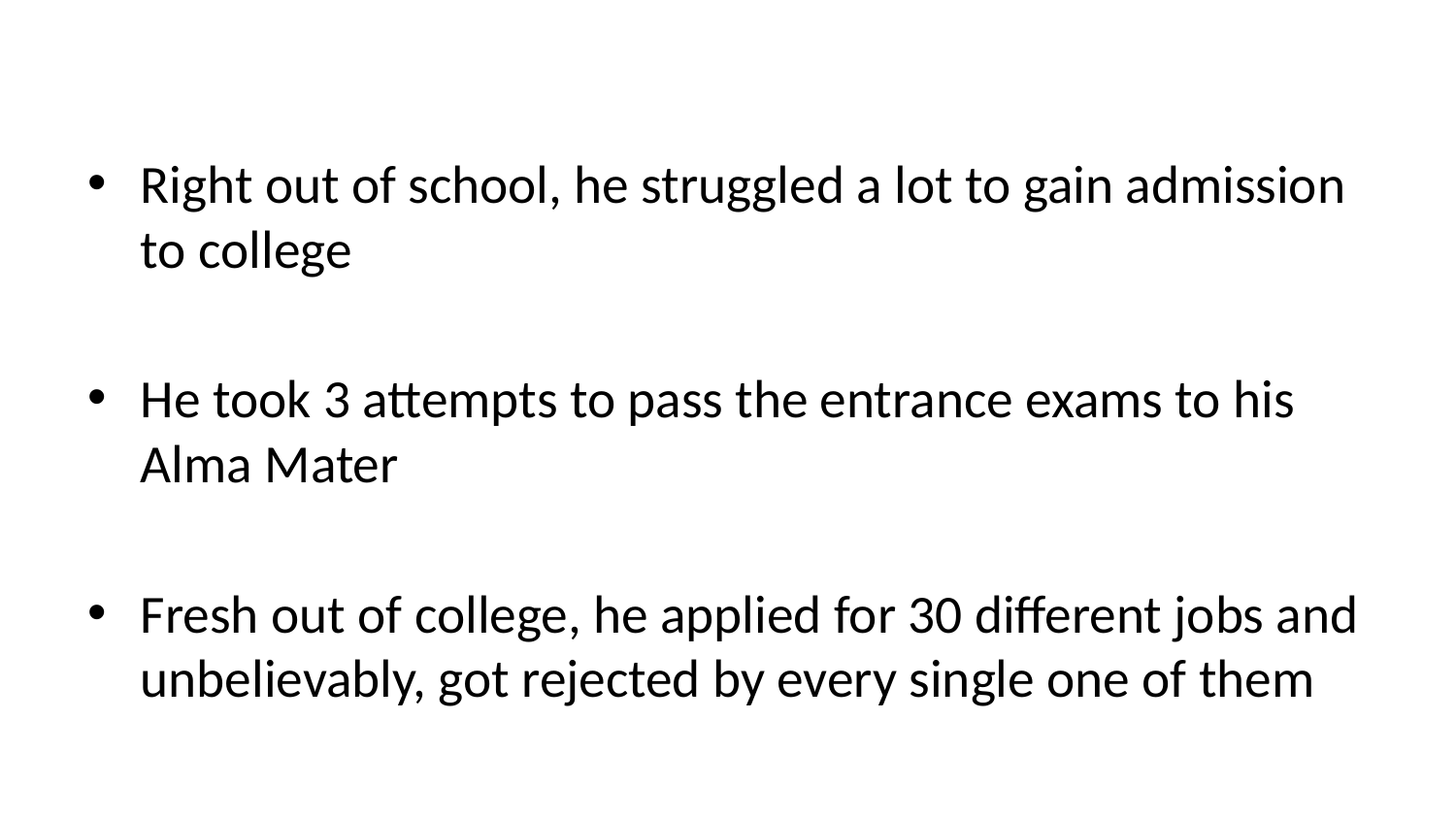

Right out of school, he struggled a lot to gain admission to college

He took 3 attempts to pass the entrance exams to his Alma Mater

Fresh out of college, he applied for 30 different jobs and unbelievably, got rejected by every single one of them